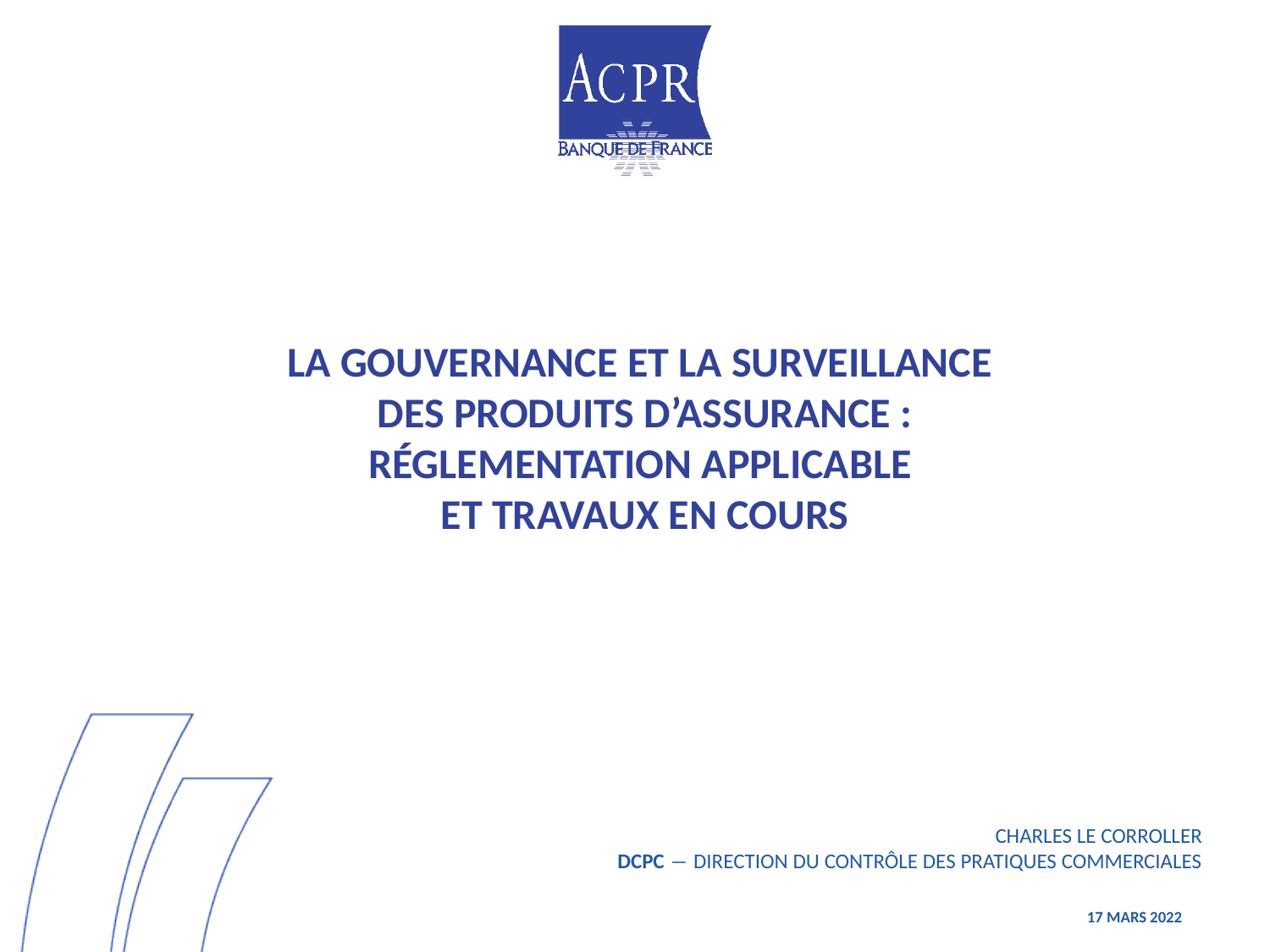

# La Gouvernance et la Surveillance des produits d’assurance : Réglementation applicable et travaux en cours
Charles Le Corroller
DCPC ― Direction du contrôle des pratiques Commerciales

17 mars 2022